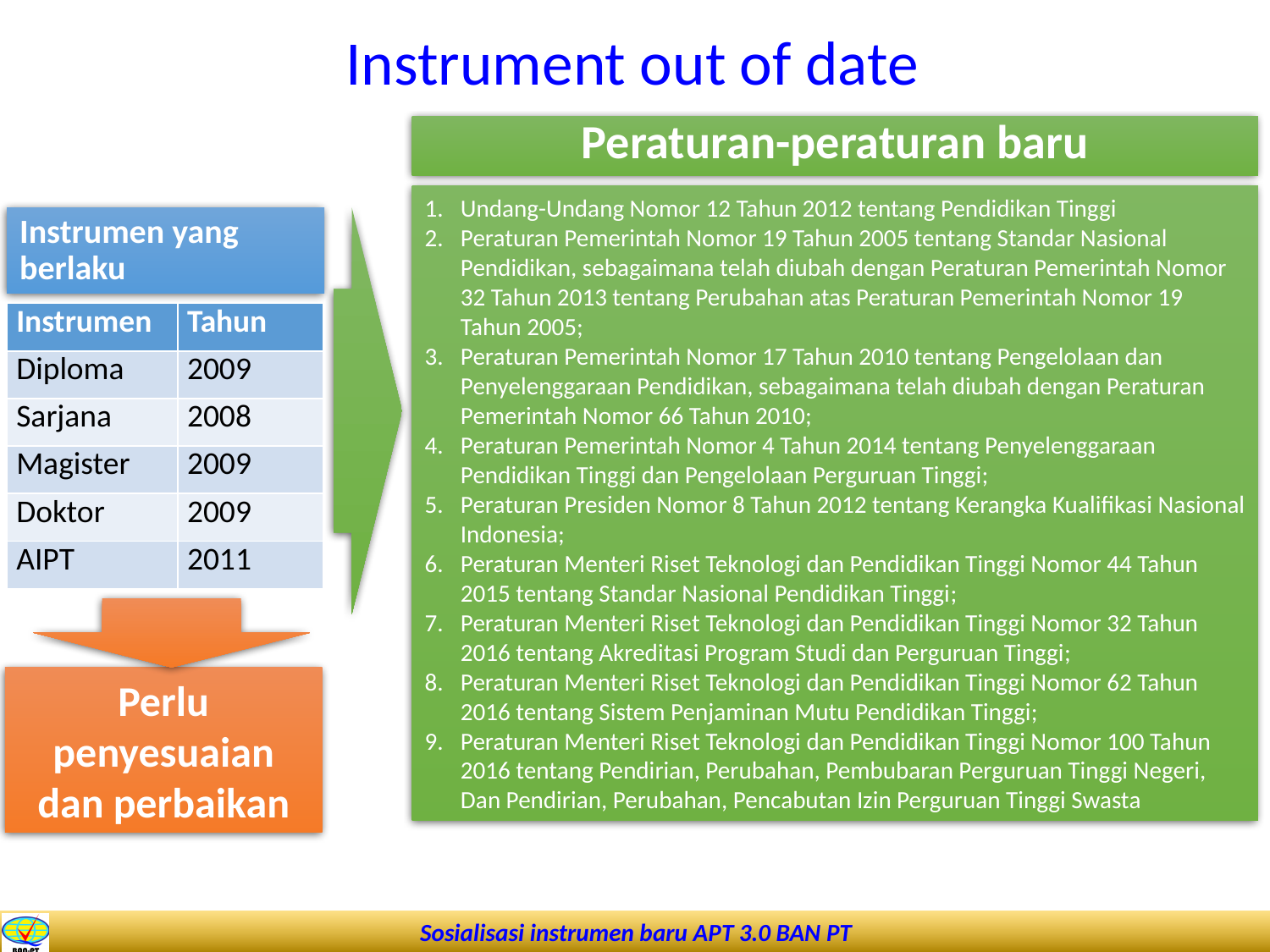

# Instrument out of date
Peraturan-peraturan baru
Undang-Undang Nomor 12 Tahun 2012 tentang Pendidikan Tinggi
Peraturan Pemerintah Nomor 19 Tahun 2005 tentang Standar Nasional Pendidikan, sebagaimana telah diubah dengan Peraturan Pemerintah Nomor 32 Tahun 2013 tentang Perubahan atas Peraturan Pemerintah Nomor 19 Tahun 2005;
Peraturan Pemerintah Nomor 17 Tahun 2010 tentang Pengelolaan dan Penyelenggaraan Pendidikan, sebagaimana telah diubah dengan Peraturan Pemerintah Nomor 66 Tahun 2010;
Peraturan Pemerintah Nomor 4 Tahun 2014 tentang Penyelenggaraan Pendidikan Tinggi dan Pengelolaan Perguruan Tinggi;
Peraturan Presiden Nomor 8 Tahun 2012 tentang Kerangka Kualifikasi Nasional Indonesia;
Peraturan Menteri Riset Teknologi dan Pendidikan Tinggi Nomor 44 Tahun 2015 tentang Standar Nasional Pendidikan Tinggi;
Peraturan Menteri Riset Teknologi dan Pendidikan Tinggi Nomor 32 Tahun 2016 tentang Akreditasi Program Studi dan Perguruan Tinggi;
Peraturan Menteri Riset Teknologi dan Pendidikan Tinggi Nomor 62 Tahun 2016 tentang Sistem Penjaminan Mutu Pendidikan Tinggi;
Peraturan Menteri Riset Teknologi dan Pendidikan Tinggi Nomor 100 Tahun 2016 tentang Pendirian, Perubahan, Pembubaran Perguruan Tinggi Negeri, Dan Pendirian, Perubahan, Pencabutan Izin Perguruan Tinggi Swasta
Instrumen yang berlaku

| Instrumen | Tahun |
| --- | --- |
| Diploma | 2009 |
| Sarjana | 2008 |
| Magister | 2009 |
| Doktor | 2009 |
| AIPT | 2011 |

Perlu penyesuaian dan perbaikan